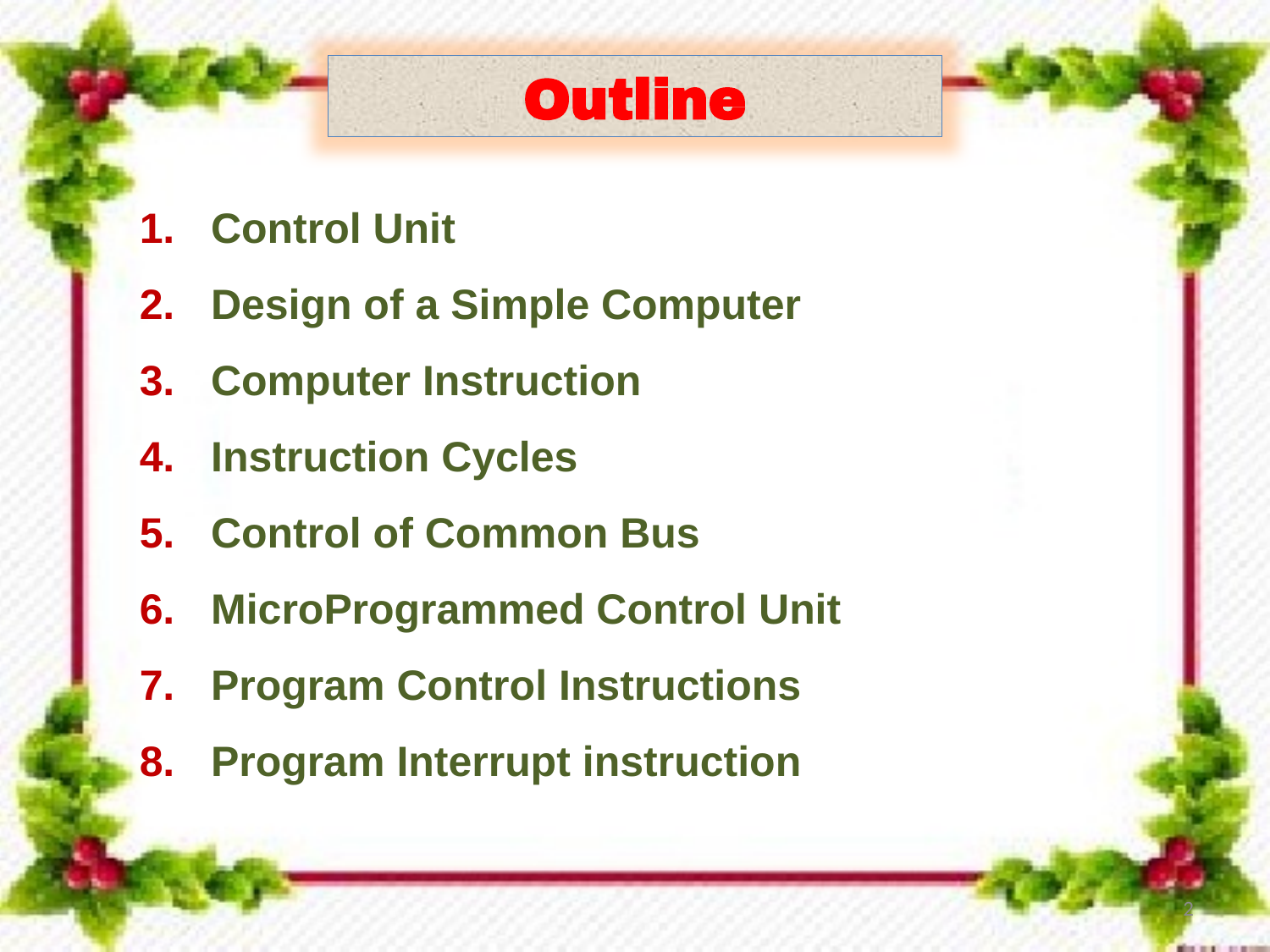

Outline
Control Unit
Design of a Simple Computer
Computer Instruction
Instruction Cycles
Control of Common Bus
MicroProgrammed Control Unit
Program Control Instructions
Program Interrupt instruction
2